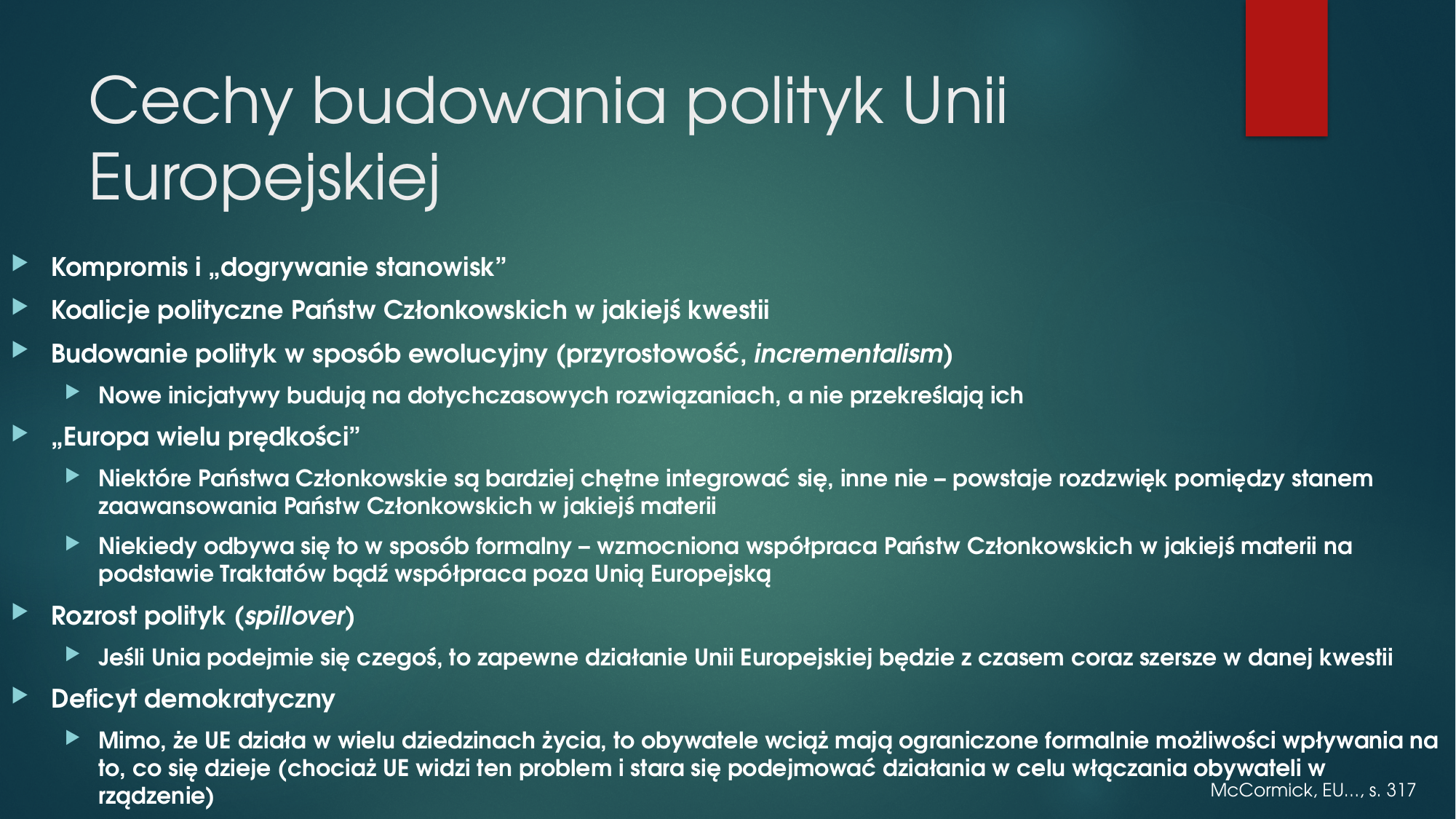

# Cechy budowania polityk Unii Europejskiej
Kompromis i „dogrywanie stanowisk”
Koalicje polityczne Państw Członkowskich w jakiejś kwestii
Budowanie polityk w sposób ewolucyjny (przyrostowość, incrementalism)
Nowe inicjatywy budują na dotychczasowych rozwiązaniach, a nie przekreślają ich
„Europa wielu prędkości”
Niektóre Państwa Członkowskie są bardziej chętne integrować się, inne nie – powstaje rozdzwięk pomiędzy stanem zaawansowania Państw Członkowskich w jakiejś materii
Niekiedy odbywa się to w sposób formalny – wzmocniona współpraca Państw Członkowskich w jakiejś materii na podstawie Traktatów bądź współpraca poza Unią Europejską
Rozrost polityk (spillover)
Jeśli Unia podejmie się czegoś, to zapewne działanie Unii Europejskiej będzie z czasem coraz szersze w danej kwestii
Deficyt demokratyczny
Mimo, że UE działa w wielu dziedzinach życia, to obywatele wciąż mają ograniczone formalnie możliwości wpływania na to, co się dzieje (chociaż UE widzi ten problem i stara się podejmować działania w celu włączania obywateli w rządzenie)
McCormick, EU…, s. 317